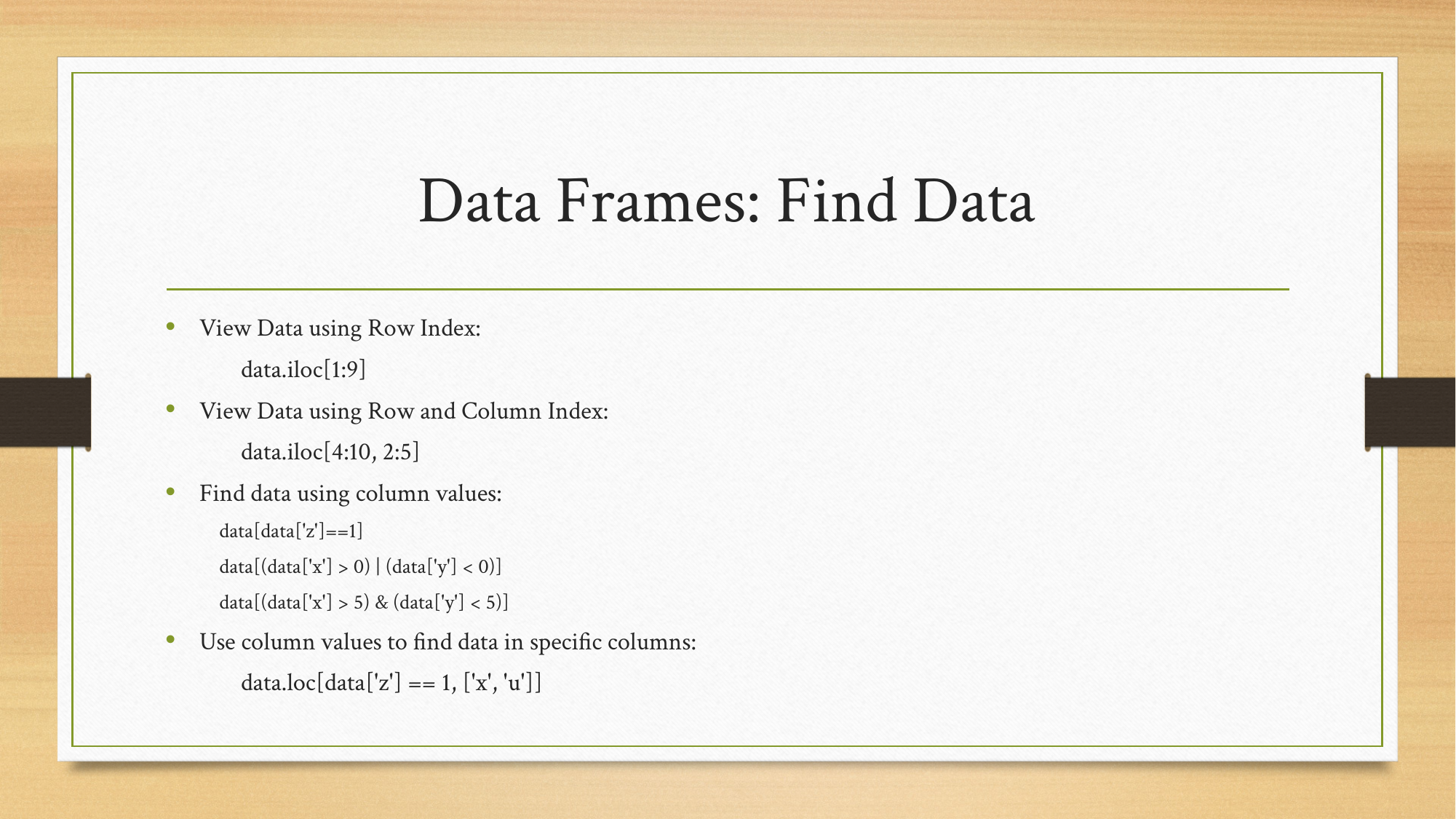

# Data Frames: Find Data
View Data using Row Index:
		data.iloc[1:9]
View Data using Row and Column Index:
		data.iloc[4:10, 2:5]
Find data using column values:
	data[data['z']==1]
	data[(data['x'] > 0) | (data['y'] < 0)]
	data[(data['x'] > 5) & (data['y'] < 5)]
Use column values to find data in specific columns:
		data.loc[data['z'] == 1, ['x', 'u']]